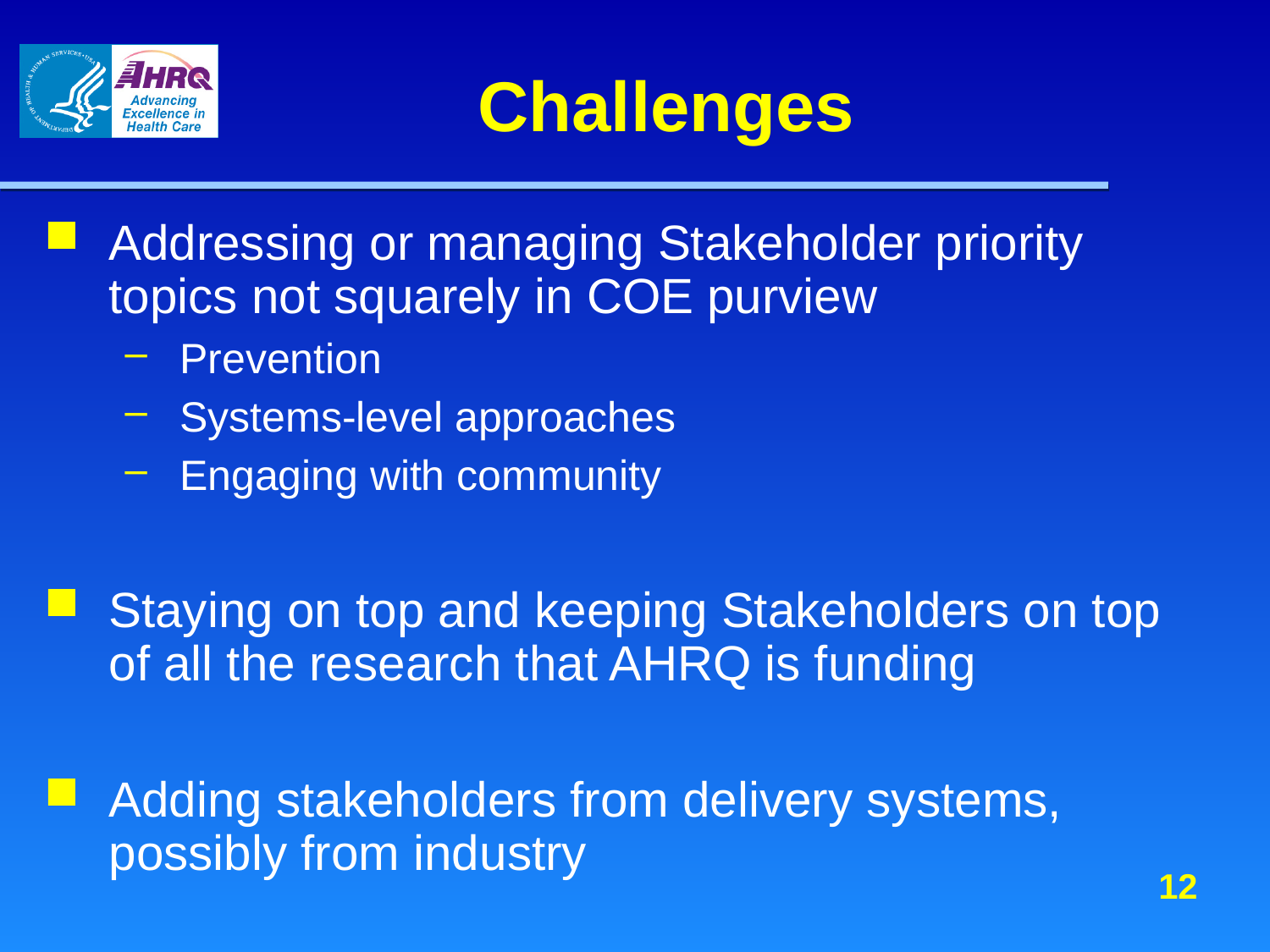

# Challenges
Addressing or managing Stakeholder priority topics not squarely in COE purview
Prevention
Systems-level approaches
Engaging with community

Staying on top and keeping Stakeholders on top of all the research that AHRQ is funding

Adding stakeholders from delivery systems, possibly from industry